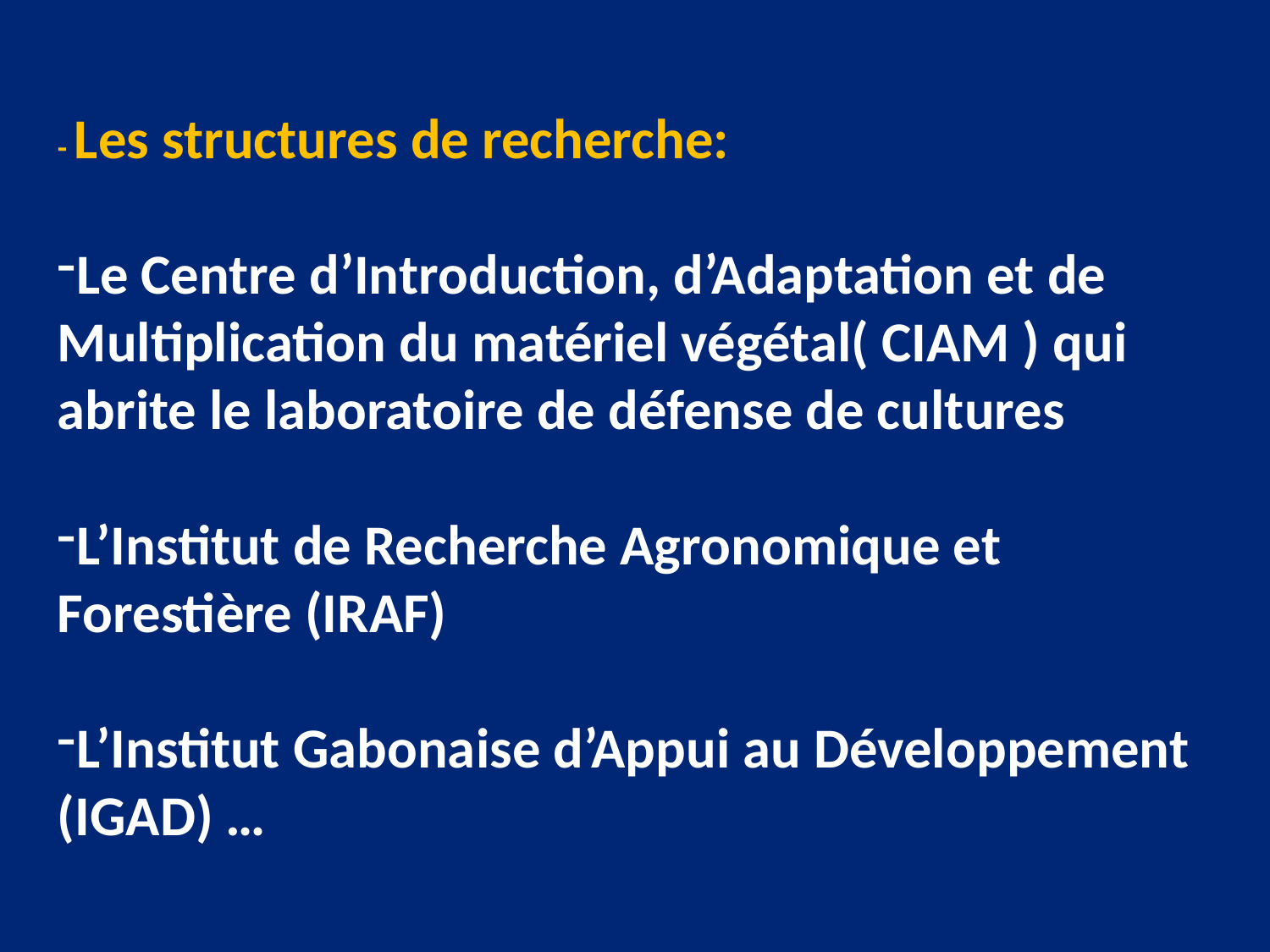

- Les structures de recherche:

Le Centre d’Introduction, d’Adaptation et de Multiplication du matériel végétal( CIAM ) qui abrite le laboratoire de défense de cultures

L’Institut de Recherche Agronomique et Forestière (IRAF)

L’Institut Gabonaise d’Appui au Développement (IGAD) …